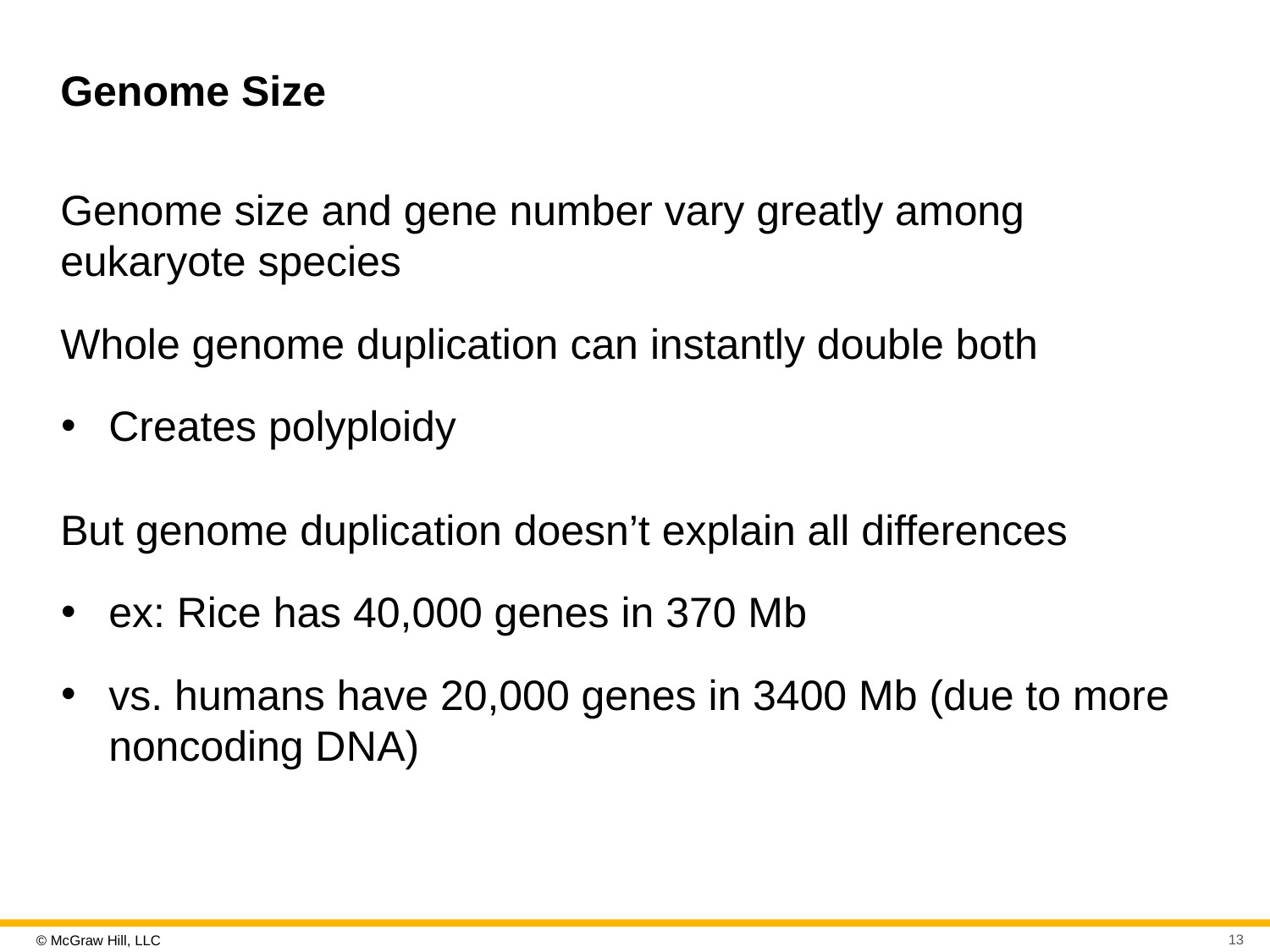

# Genome Size
Genome size and gene number vary greatly among eukaryote species
Whole genome duplication can instantly double both
Creates polyploidy
But genome duplication doesn’t explain all differences
ex: Rice has 40,000 genes in 370 Mb
vs. humans have 20,000 genes in 3400 Mb (due to more noncoding D N A)
13